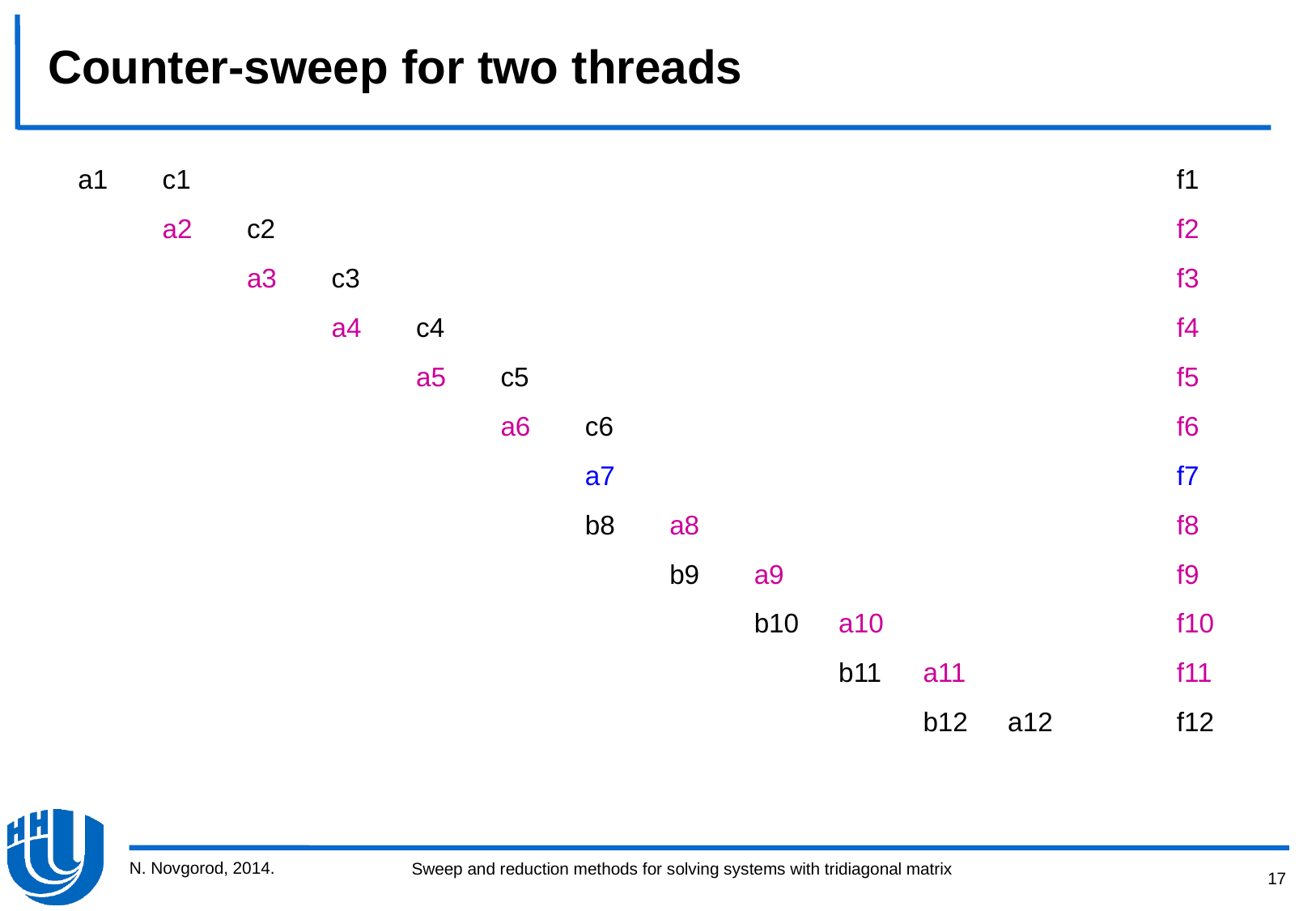

Counter-sweep for two threads
| a1 | c1 |  |  |  |  |  |  |  |  |  |  |  | f1 |
| --- | --- | --- | --- | --- | --- | --- | --- | --- | --- | --- | --- | --- | --- |
|  | a2 | c2 |  |  |  |  |  |  |  |  |  |  | f2 |
|  |  | a3 | c3 |  |  |  |  |  |  |  |  |  | f3 |
|  |  |  | a4 | c4 |  |  |  |  |  |  |  |  | f4 |
|  |  |  |  | a5 | c5 |  |  |  |  |  |  |  | f5 |
|  |  |  |  |  | a6 | c6 |  |  |  |  |  |  | f6 |
|  |  |  |  |  |  | a7 |  |  |  |  |  |  | f7 |
|  |  |  |  |  |  | b8 | a8 |  |  |  |  |  | f8 |
|  |  |  |  |  |  |  | b9 | a9 |  |  |  |  | f9 |
|  |  |  |  |  |  |  |  | b10 | a10 |  |  |  | f10 |
|  |  |  |  |  |  |  |  |  | b11 | a11 |  |  | f11 |
|  |  |  |  |  |  |  |  |  |  | b12 | a12 |  | f12 |
N. Novgorod, 2014.
17
Sweep and reduction methods for solving systems with tridiagonal matrix